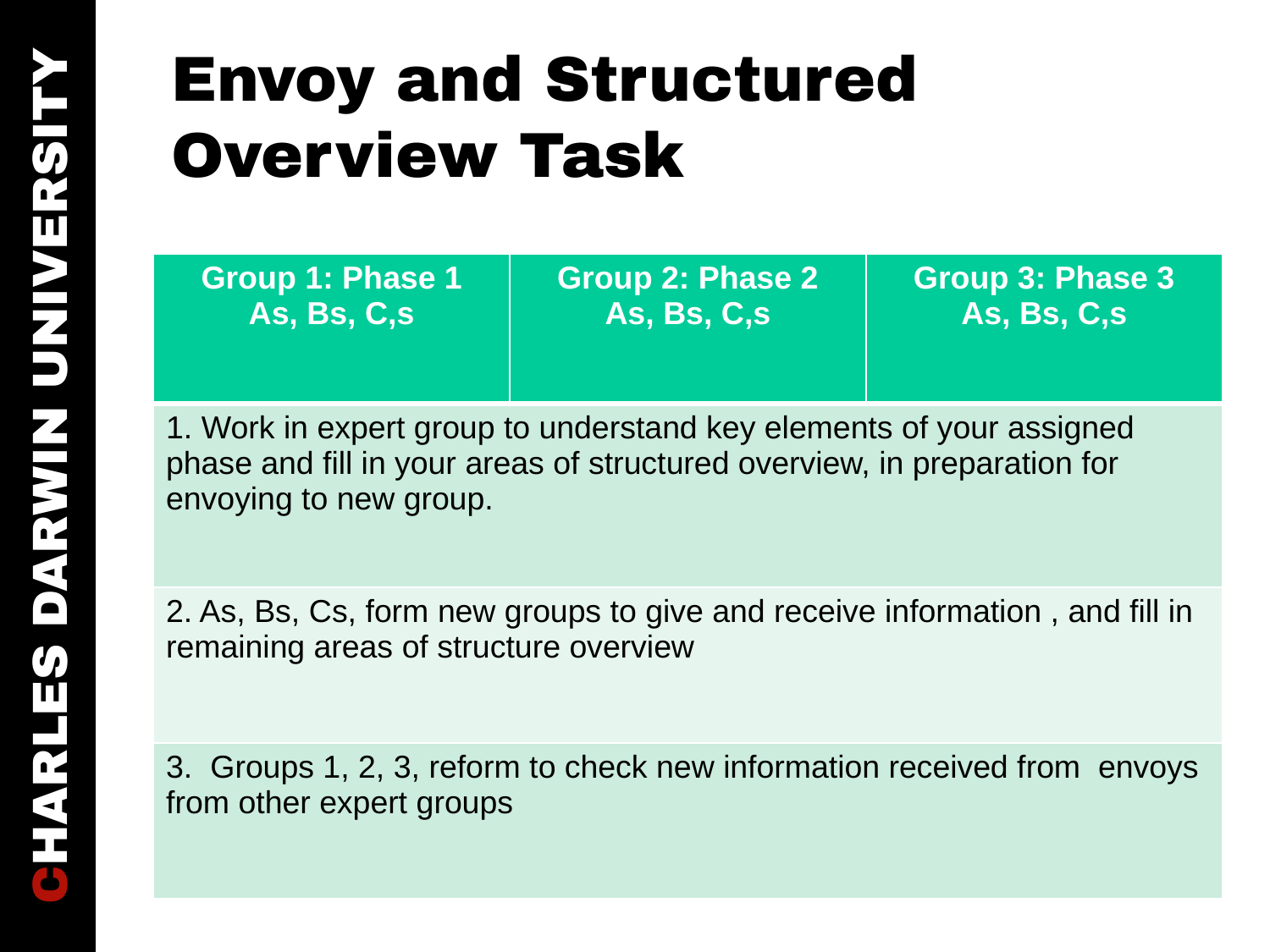

# Envoy and Structured Overview Task

| Group 1: Phase 1 As, Bs, C,s | Group 2: Phase 2 As, Bs, C,s | Group 3: Phase 3 As, Bs, C,s |
| --- | --- | --- |
| 1. Work in expert group to understand key elements of your assigned phase and fill in your areas of structured overview, in preparation for envoying to new group. |  |  |
| 2. As, Bs, Cs, form new groups to give and receive information , and fill in remaining areas of structure overview |  |  |
| 3. Groups 1, 2, 3, reform to check new information received from envoys from other expert groups |  |  |